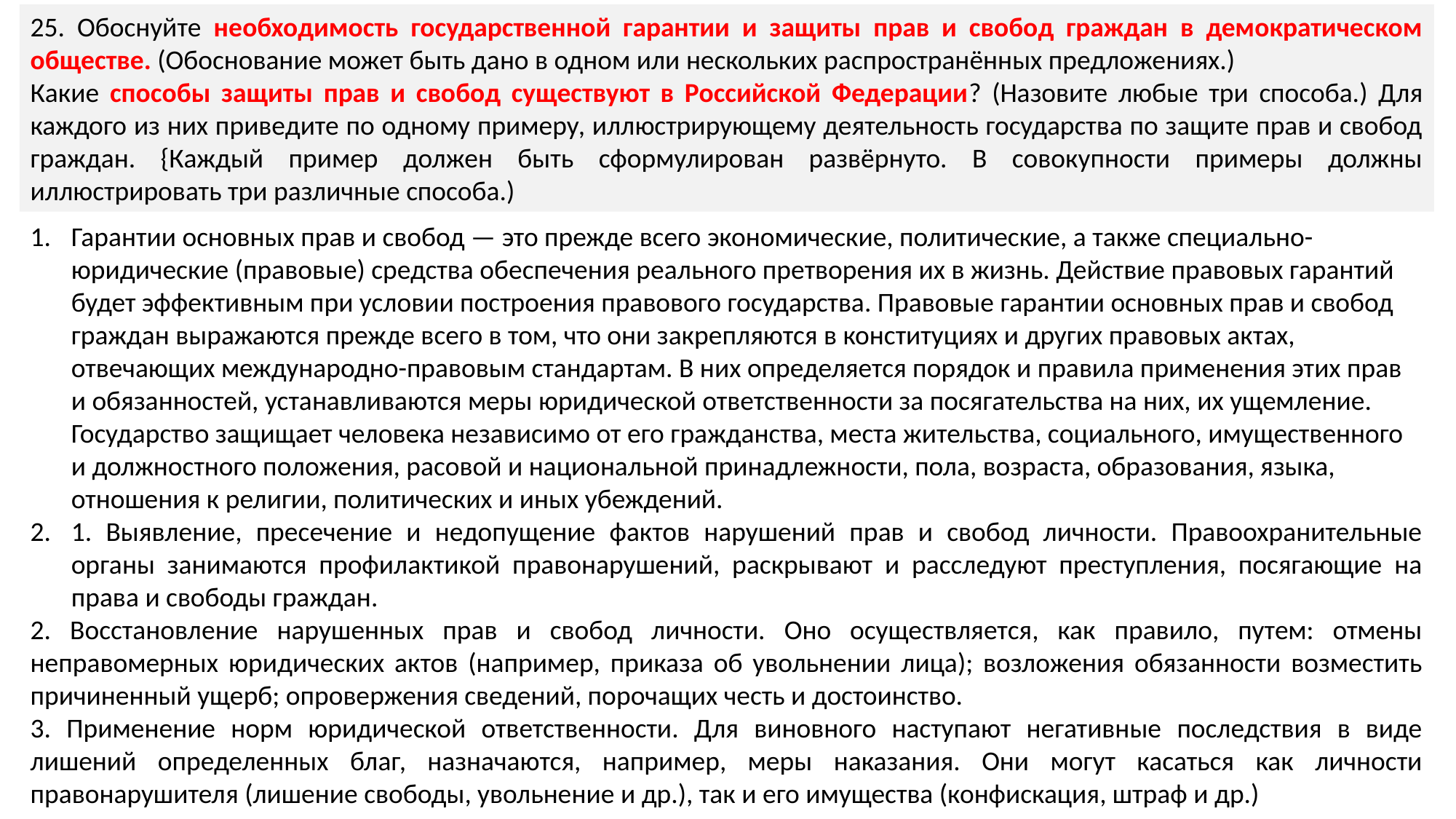

25. Обоснуйте необходимость государственной гарантии и защиты прав и свобод граждан в демократическом обществе. (Обоснование может быть дано в одном или нескольких распространённых предложениях.)
Какие способы защиты прав и свобод существуют в Российской Федерации? (Назовите любые три способа.) Для каждого из них приведите по одному примеру, иллюстрирующему деятельность государства по защите прав и свобод граждан. {Каждый пример должен быть сформулирован развёрнуто. В совокупности примеры должны иллюстрировать три различные способа.)
Гарантии основных прав и свобод — это прежде всего экономические, политические, а также специально-юридические (правовые) средства обеспечения реального претворения их в жизнь. Действие правовых гарантий будет эффективным при условии построения правового государства. Правовые гарантии основных прав и свобод граждан выражаются прежде всего в том, что они закрепляются в конституциях и других правовых актах, отвечающих международно-правовым стандартам. В них определяется порядок и правила применения этих прав и обязанностей, устанавливаются меры юридической ответственности за посягательства на них, их ущемление. Государство защищает человека независимо от его гражданства, места жительства, социального, имущественного и должностного положения, расовой и национальной принадлежности, пола, возраста, образования, языка, отношения к религии, политических и иных убеждений.
1. Выявление, пресечение и недопущение фактов нарушений прав и свобод личности. Правоохранительные органы занимаются профилактикой правонарушений, раскрывают и расследуют преступления, посягающие на права и свободы граждан.
2. Восстановление нарушенных прав и свобод личности. Оно осуществляется, как правило, путем: отмены неправомерных юридических актов (например, приказа об увольнении лица); возложения обязанности возместить причиненный ущерб; опровержения сведений, порочащих честь и достоинство.
3. Применение норм юридической ответственности. Для виновного наступают негативные последствия в виде лишений определенных благ, назначаются, например, меры наказания. Они могут касаться как личности правонарушителя (лишение свободы, увольнение и др.), так и его имущества (конфискация, штраф и др.)